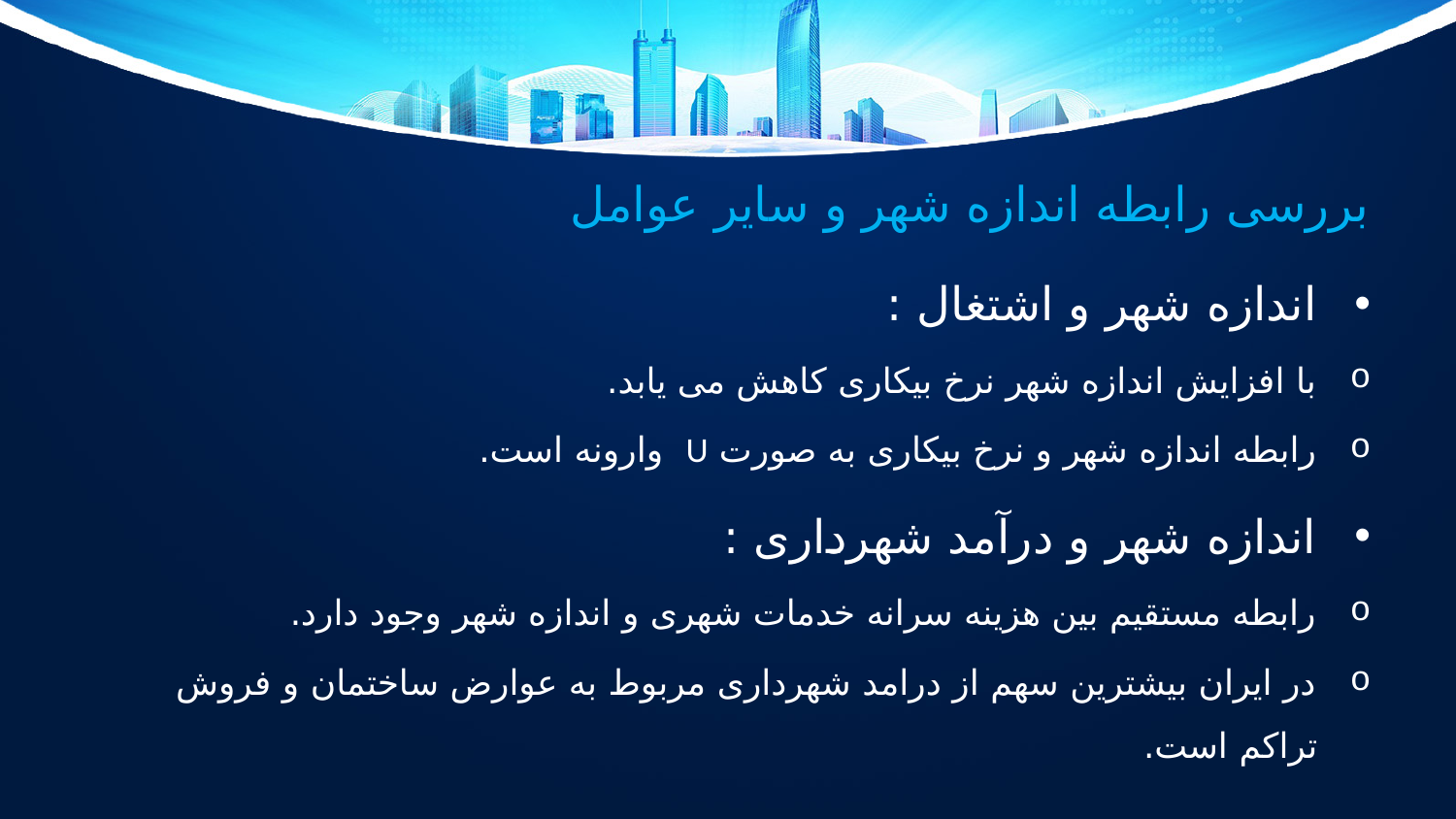

# بررسی رابطه اندازه شهر و سایر عوامل
اندازه شهر و اشتغال :
با افزایش اندازه شهر نرخ بیکاری کاهش می یابد.
رابطه اندازه شهر و نرخ بیکاری به صورت U  وارونه است.
اندازه شهر و درآمد شهرداری :
رابطه مستقیم بین هزینه سرانه خدمات شهری و اندازه شهر وجود دارد.
در ایران بیشترین سهم از درامد شهرداری مربوط به عوارض ساختمان و فروش تراکم است.